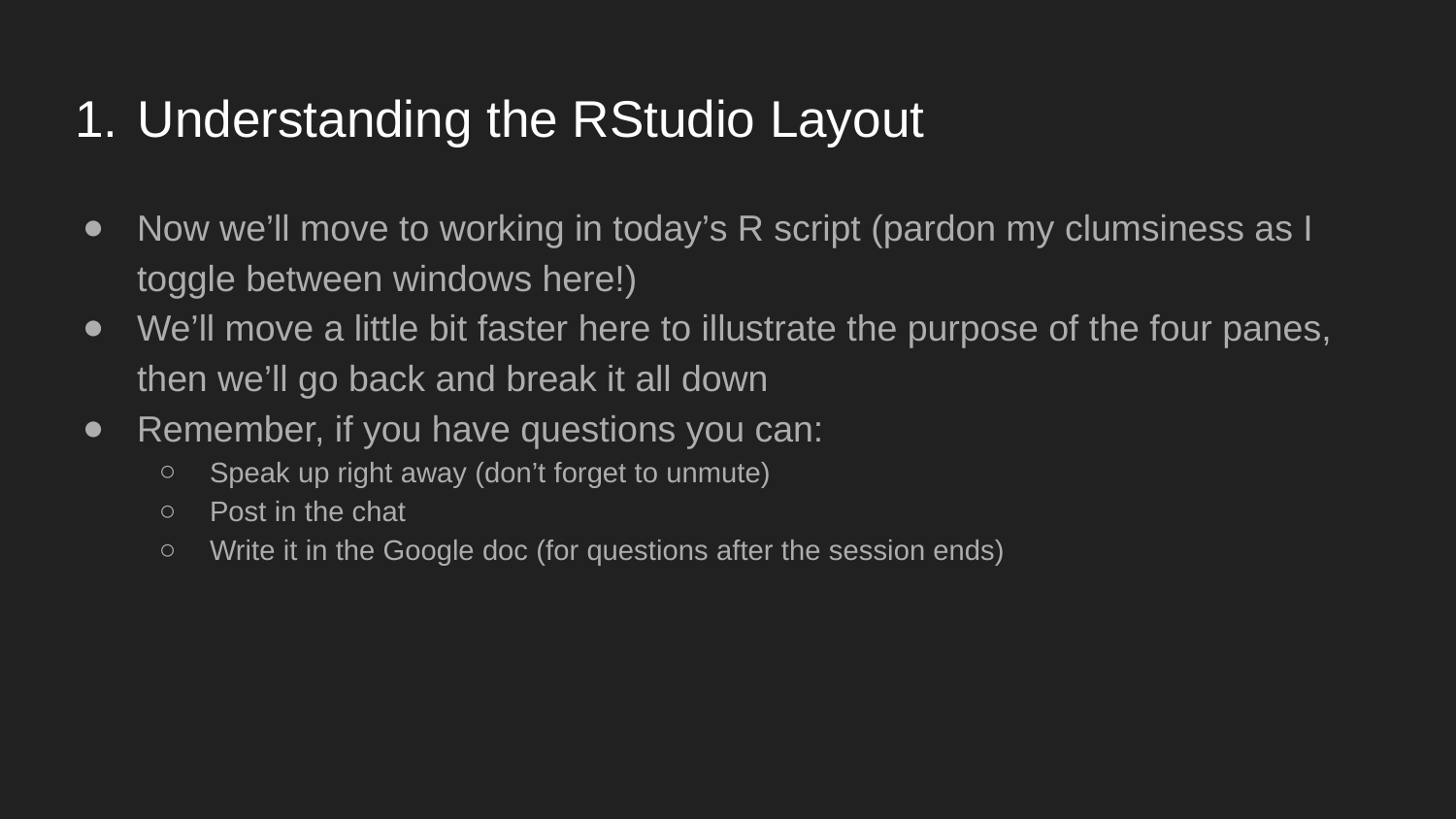

# Understanding the RStudio Layout
Now we’ll move to working in today’s R script (pardon my clumsiness as I toggle between windows here!)
We’ll move a little bit faster here to illustrate the purpose of the four panes, then we’ll go back and break it all down
Remember, if you have questions you can:
Speak up right away (don’t forget to unmute)
Post in the chat
Write it in the Google doc (for questions after the session ends)